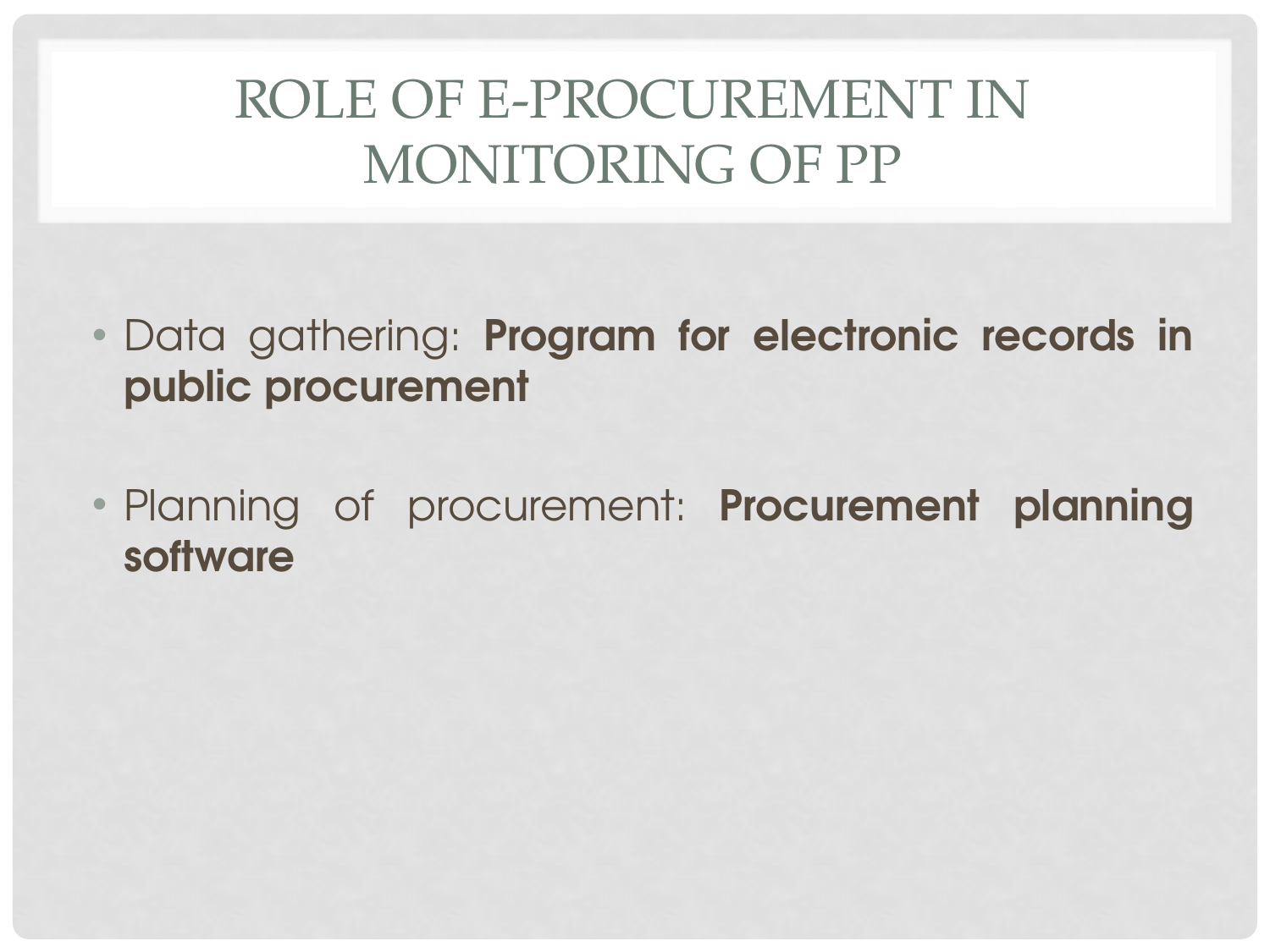

# ROLE OF E-PROCUREMENT IN MONITORING OF PP

Data gathering: Program for electronic records in public procurement

Planning of procurement: Procurement planning software